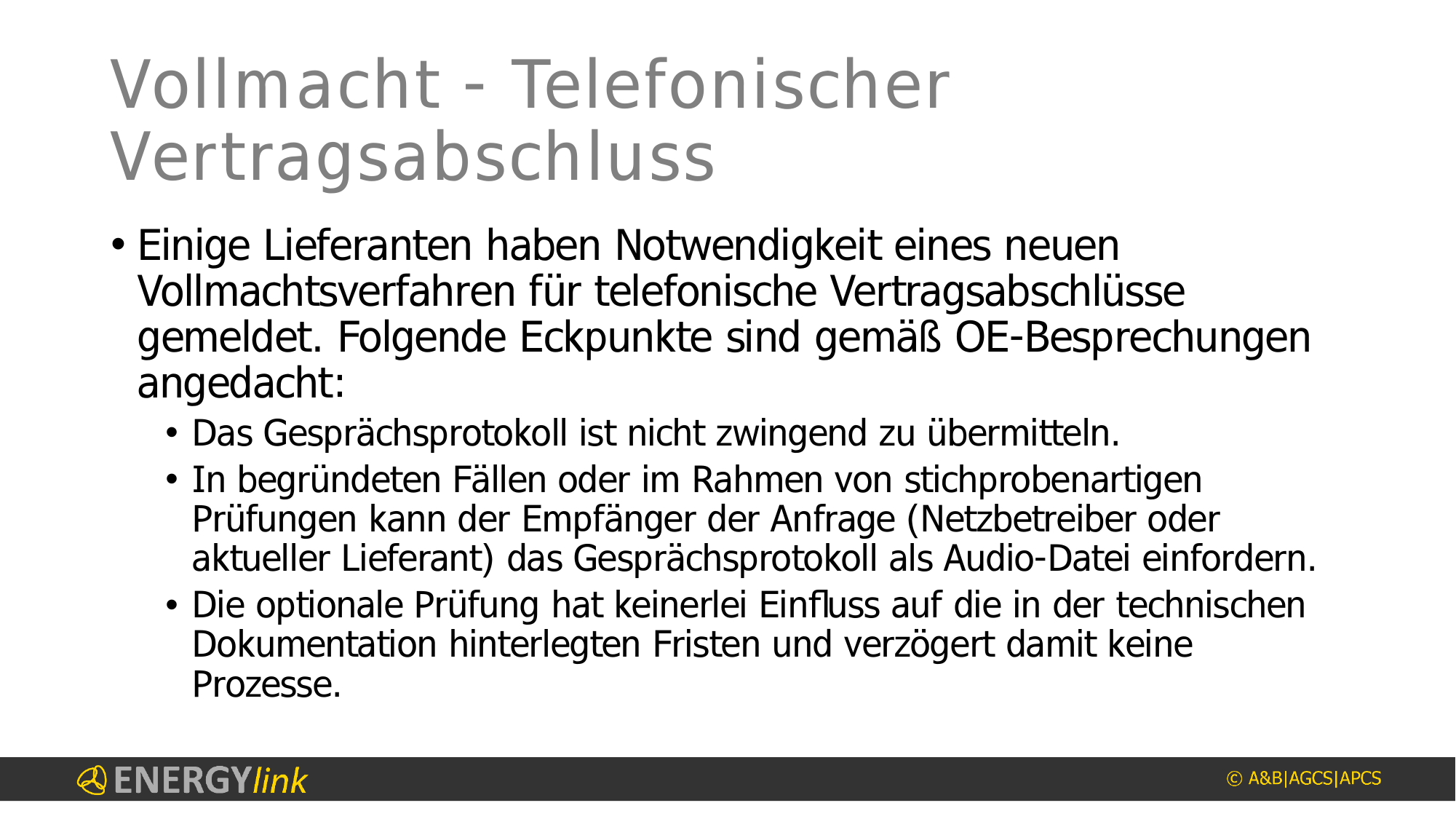

# Vollmacht - Telefonischer Vertragsabschluss
Einige Lieferanten haben Notwendigkeit eines neuen Vollmachtsverfahren für telefonische Vertragsabschlüsse gemeldet. Folgende Eckpunkte sind gemäß OE-Besprechungen angedacht:
Das Gesprächsprotokoll ist nicht zwingend zu übermitteln.
In begründeten Fällen oder im Rahmen von stichprobenartigen Prüfungen kann der Empfänger der Anfrage (Netzbetreiber oder aktueller Lieferant) das Gesprächsprotokoll als Audio-Datei einfordern.
Die optionale Prüfung hat keinerlei Einfluss auf die in der technischen Dokumentation hinterlegten Fristen und verzögert damit keine Prozesse.